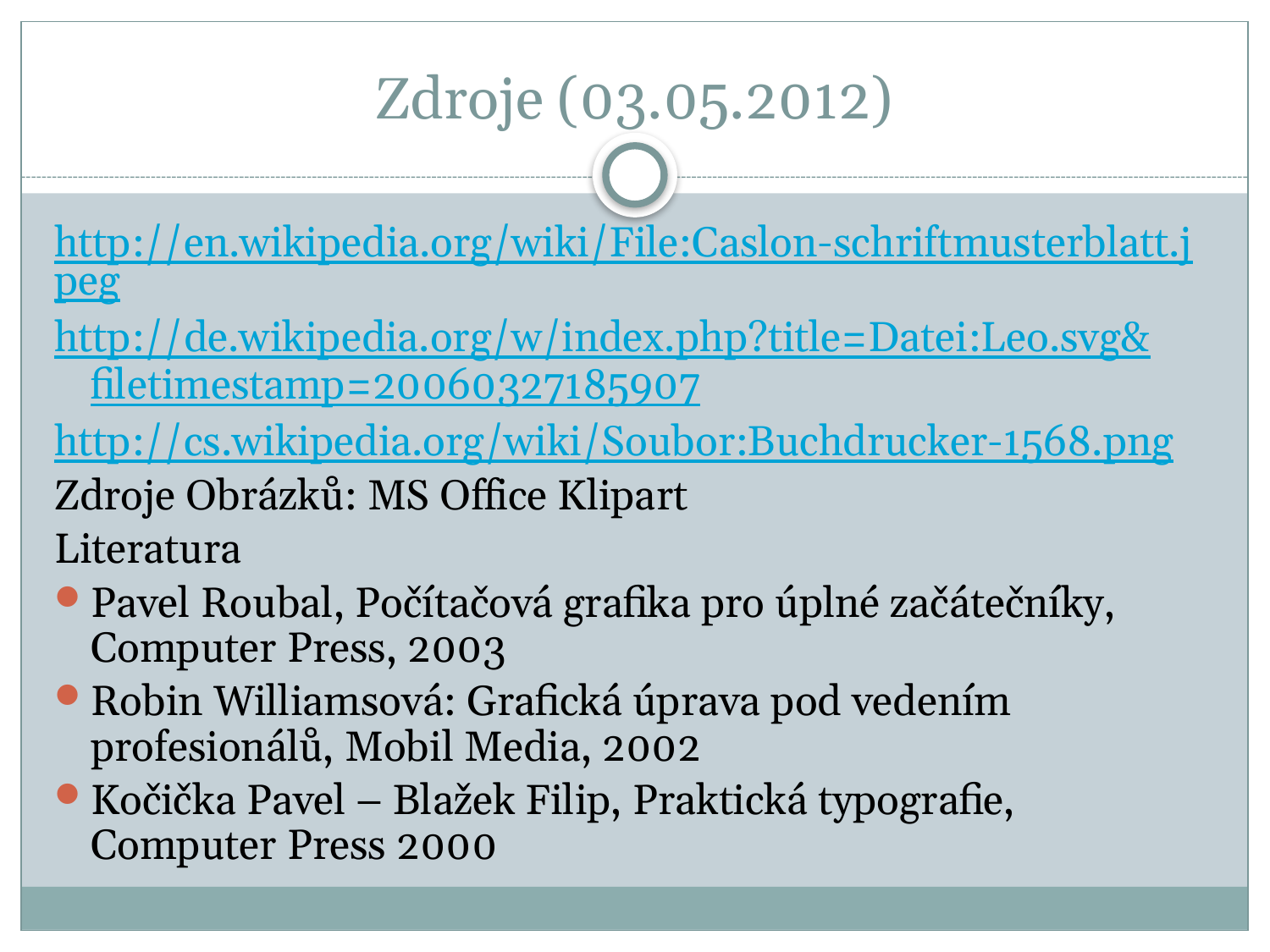

# Zdroje (03.05.2012)
http://en.wikipedia.org/wiki/File:Caslon-schriftmusterblatt.jpeg
http://de.wikipedia.org/w/index.php?title=Datei:Leo.svg&filetimestamp=20060327185907
http://cs.wikipedia.org/wiki/Soubor:Buchdrucker-1568.png
Zdroje Obrázků: MS Office Klipart
Literatura
Pavel Roubal, Počítačová grafika pro úplné začátečníky, Computer Press, 2003
Robin Williamsová: Grafická úprava pod vedením profesionálů, Mobil Media, 2002
Kočička Pavel – Blažek Filip, Praktická typografie, Computer Press 2000